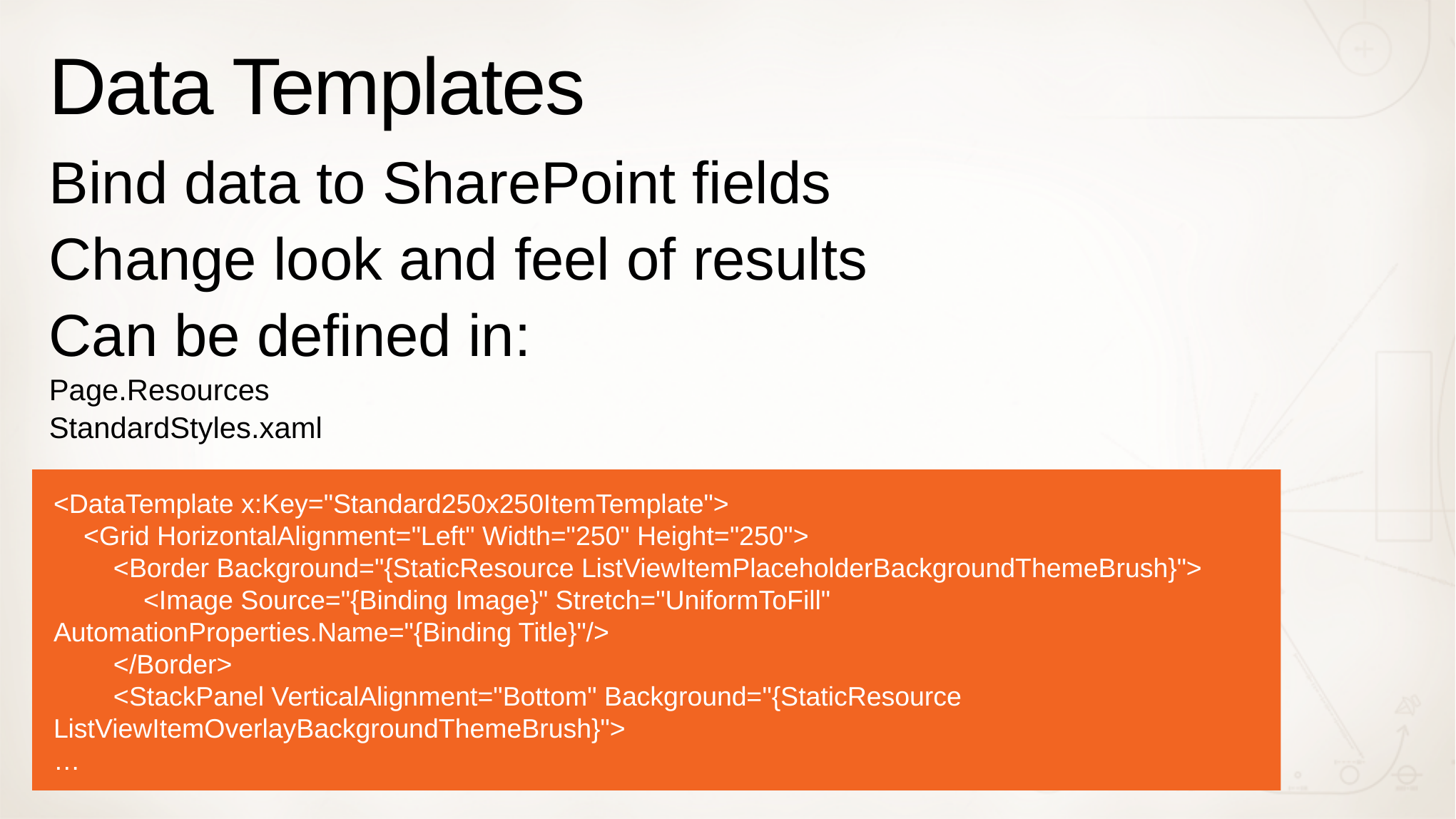

# Data Templates
Bind data to SharePoint fields
Change look and feel of results
Can be defined in:
Page.Resources
StandardStyles.xaml
<DataTemplate x:Key="Standard250x250ItemTemplate">
    <Grid HorizontalAlignment="Left" Width="250" Height="250">
        <Border Background="{StaticResource ListViewItemPlaceholderBackgroundThemeBrush}">
            <Image Source="{Binding Image}" Stretch="UniformToFill" AutomationProperties.Name="{Binding Title}"/>
        </Border>
        <StackPanel VerticalAlignment="Bottom" Background="{StaticResource ListViewItemOverlayBackgroundThemeBrush}">
…